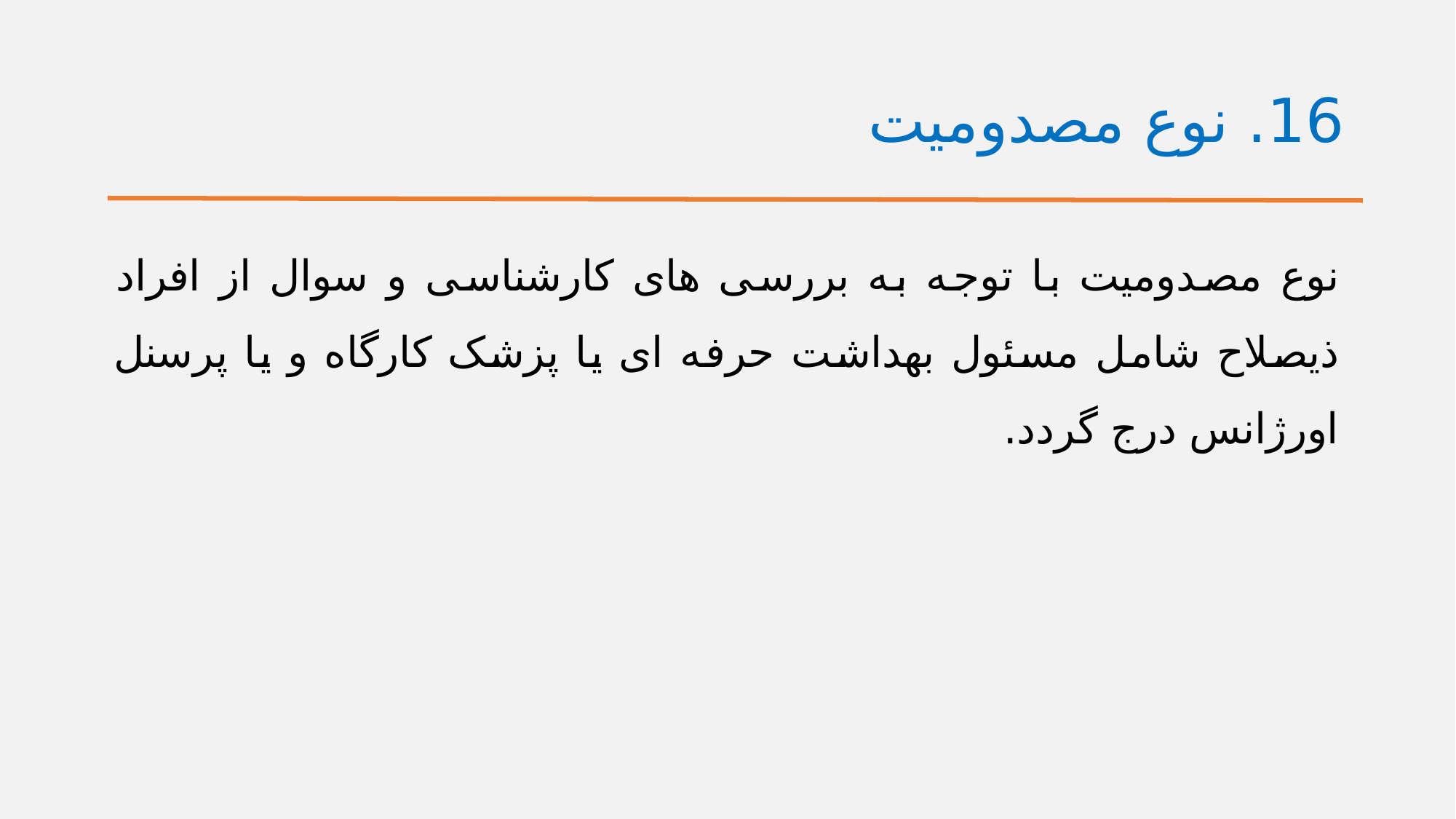

# 16. نوع مصدومیت
نوع مصدومیت با توجه به بررسی های کارشناسی و سوال از افراد ذیصلاح شامل مسئول بهداشت حرفه ای یا پزشک کارگاه و یا پرسنل اورژانس درج گردد.